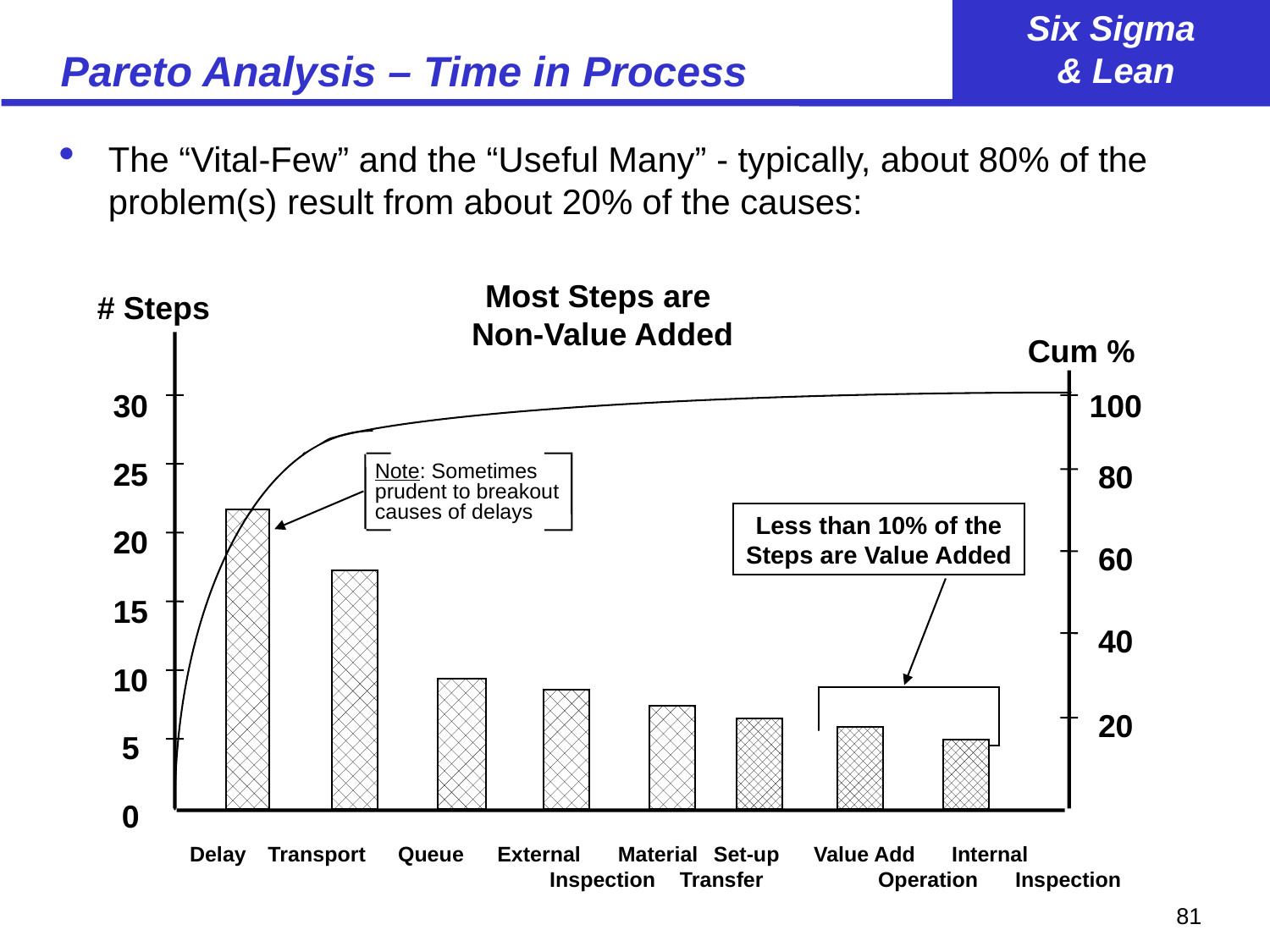

# Pareto Analysis – Time in Process
The “Vital-Few” and the “Useful Many” - typically, about 80% of the problem(s) result from about 20% of the causes:
Most Steps are
Non-Value Added
# Steps

Cum %
30
25
20
15
10
 5
 0

100

 80

Note: Sometimes prudent to breakout causes of delays

 60
Less than 10% of the
Steps are Value Added

 40

 20

Delay 	Transport	 Queue	External	Material	Set-up 	Value Add	Internal
 		 	Inspection	Transfer			Operation	Inspection